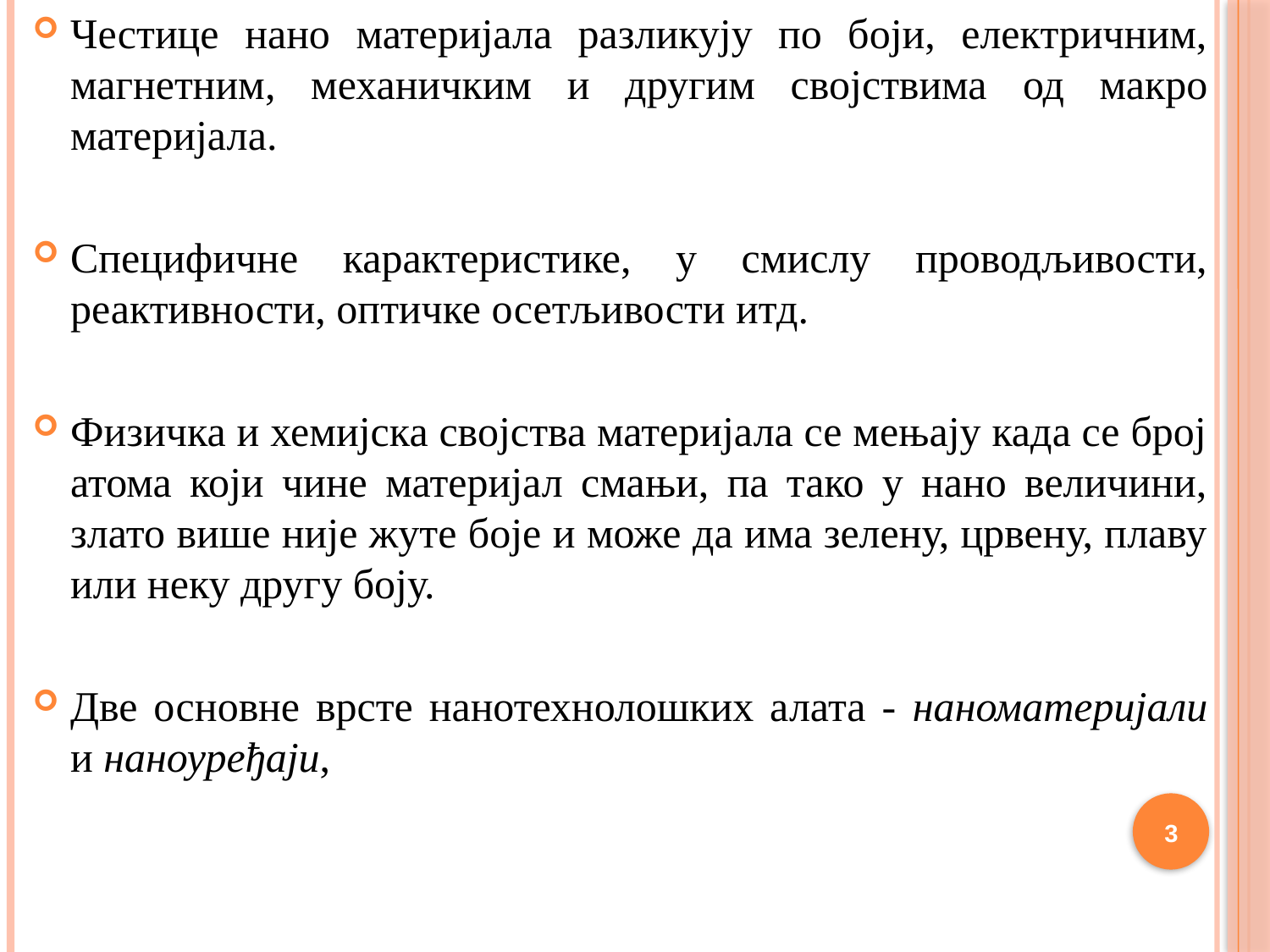

Честице нано материјала разликују по боји, електричним, магнетним, механичким и другим својствима од макро материјала.

Специфичне карактеристике, у смислу проводљивости, реактивности, оптичке осетљивости итд.

Физичка и хемијска својства материјала се мењају када се број атома који чине материјал смањи, па тако у нано величини, злато више није жуте боје и може да има зелену, црвену, плаву или неку другу боју.

Две основне врсте нанотехнолошких алата - наноматеријали и наноуређаји,

3